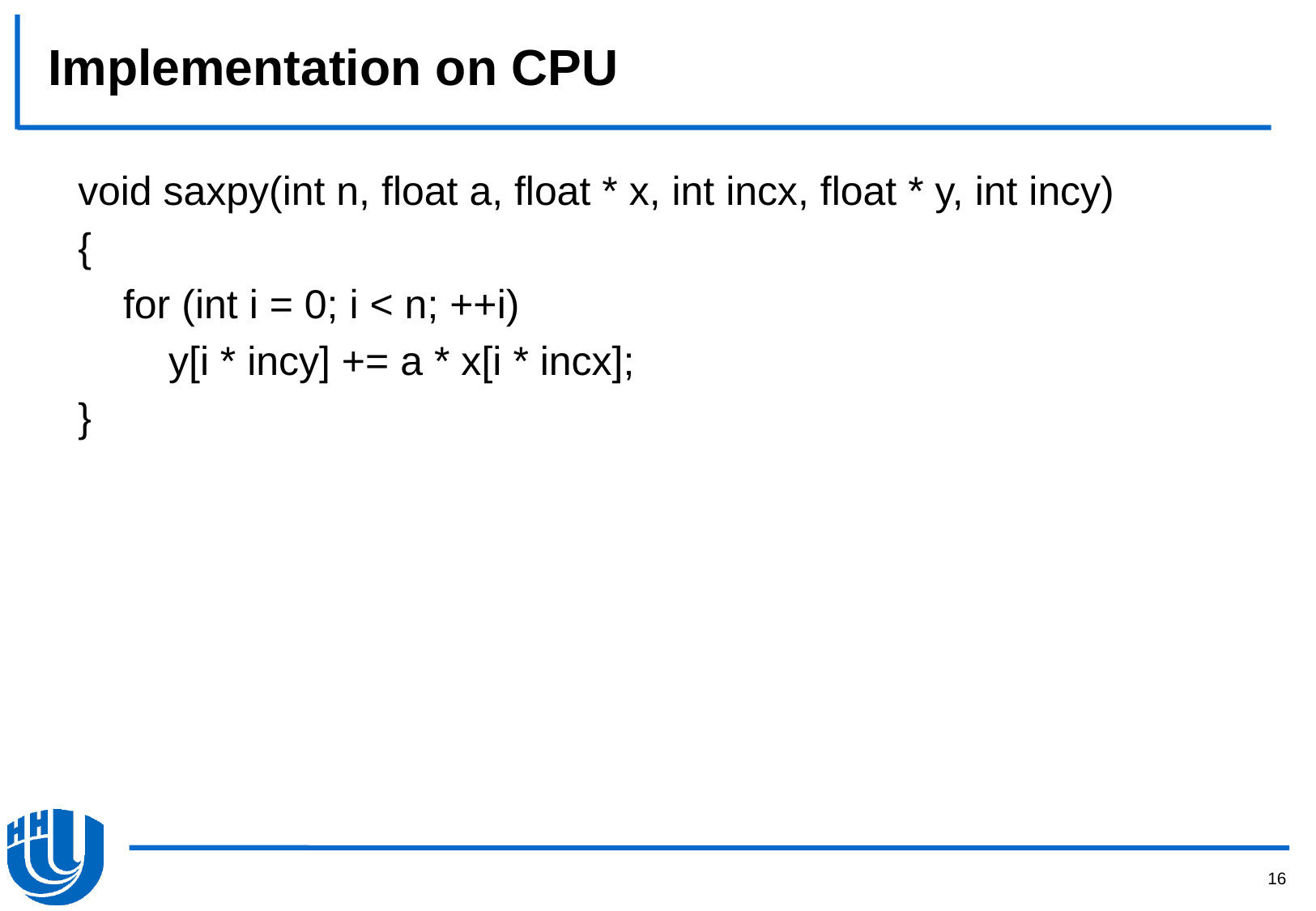

# Implementation on CPU
void saxpy(int n, float a, float * x, int incx, float * y, int incy)
{
    for (int i = 0; i < n; ++i)
        y[i * incy] += a * x[i * incx];
}
16